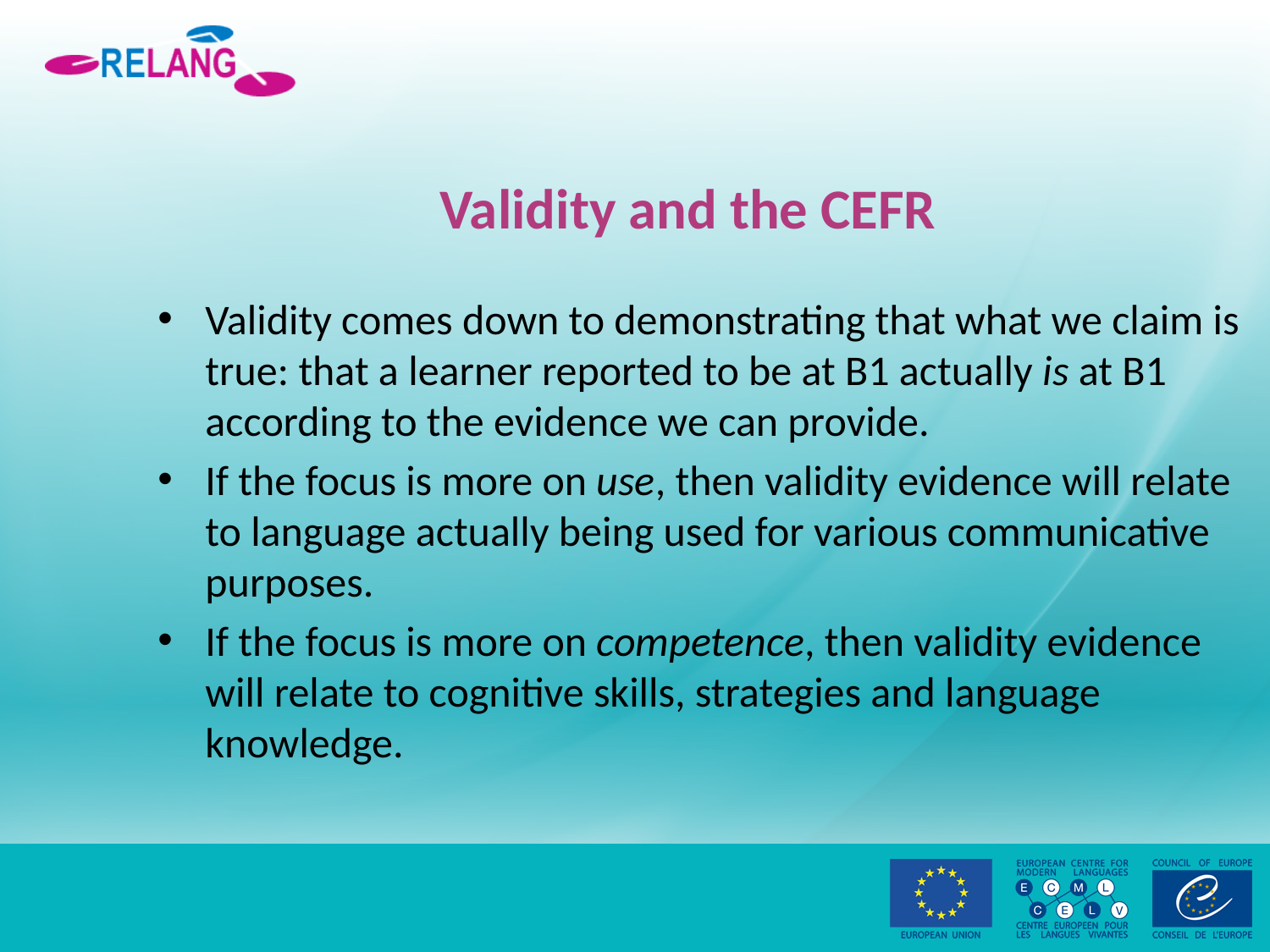

# Validity and the CEFR
Validity comes down to demonstrating that what we claim is true: that a learner reported to be at B1 actually is at B1 according to the evidence we can provide.
If the focus is more on use, then validity evidence will relate to language actually being used for various communicative purposes.
If the focus is more on competence, then validity evidence will relate to cognitive skills, strategies and language knowledge.